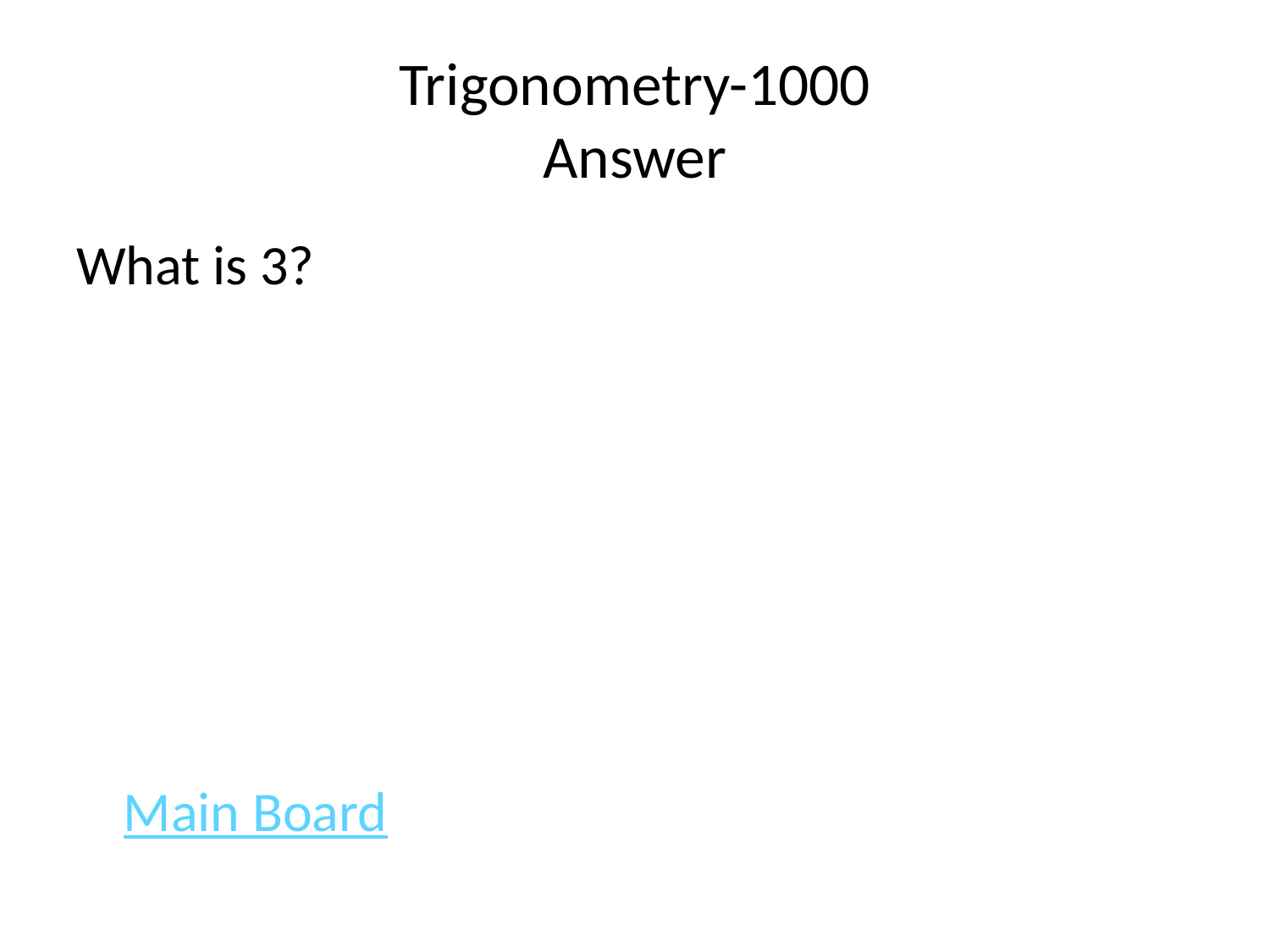

# Trigonometry-1000 Answer
What is 3?

							Main Board